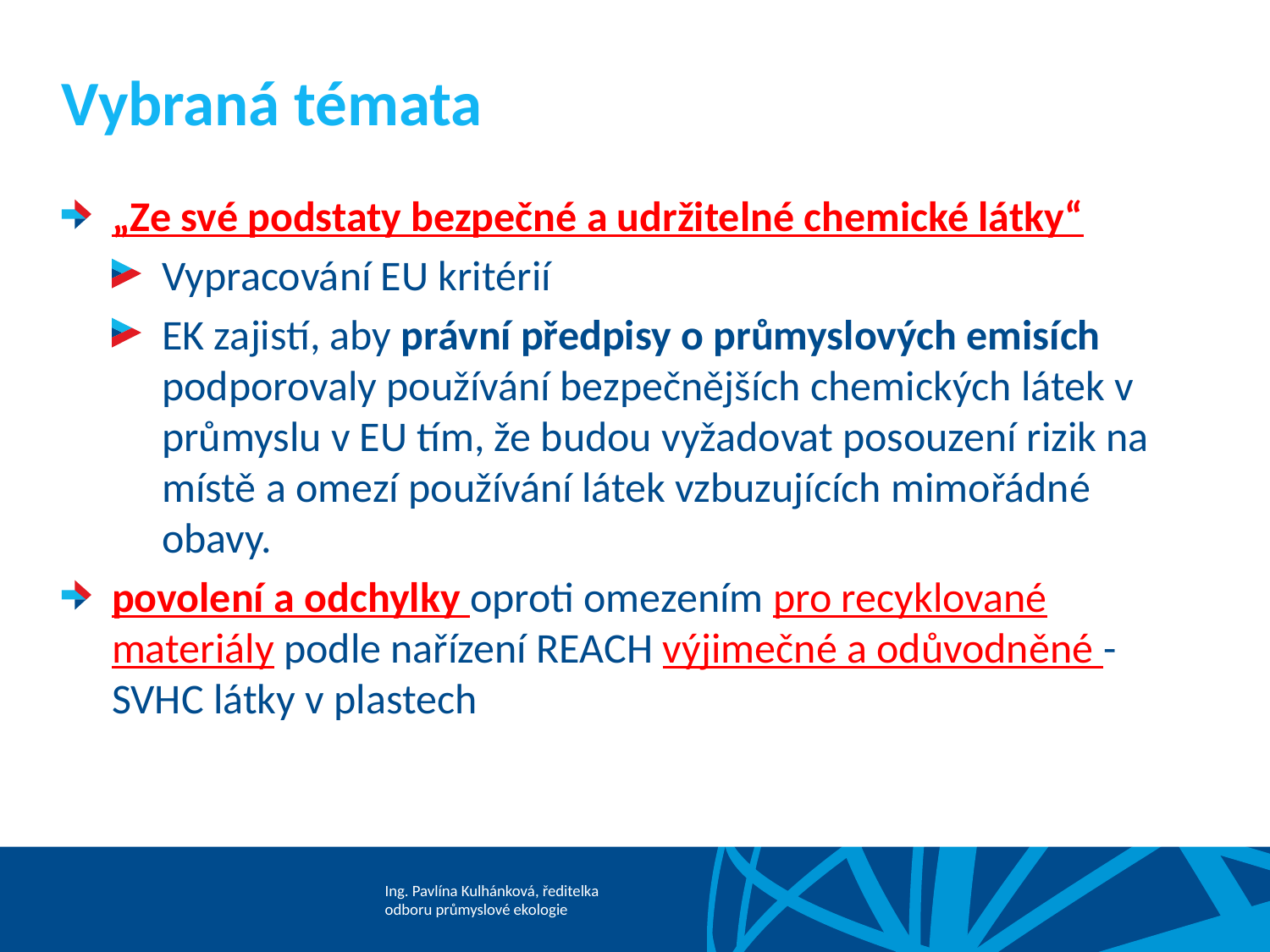

# Vybraná témata
„Ze své podstaty bezpečné a udržitelné chemické látky“
Vypracování EU kritérií
EK zajistí, aby právní předpisy o průmyslových emisích podporovaly používání bezpečnějších chemických látek v průmyslu v EU tím, že budou vyžadovat posouzení rizik na místě a omezí používání látek vzbuzujících mimořádné obavy.
povolení a odchylky oproti omezením pro recyklované materiály podle nařízení REACH výjimečné a odůvodněné - SVHC látky v plastech